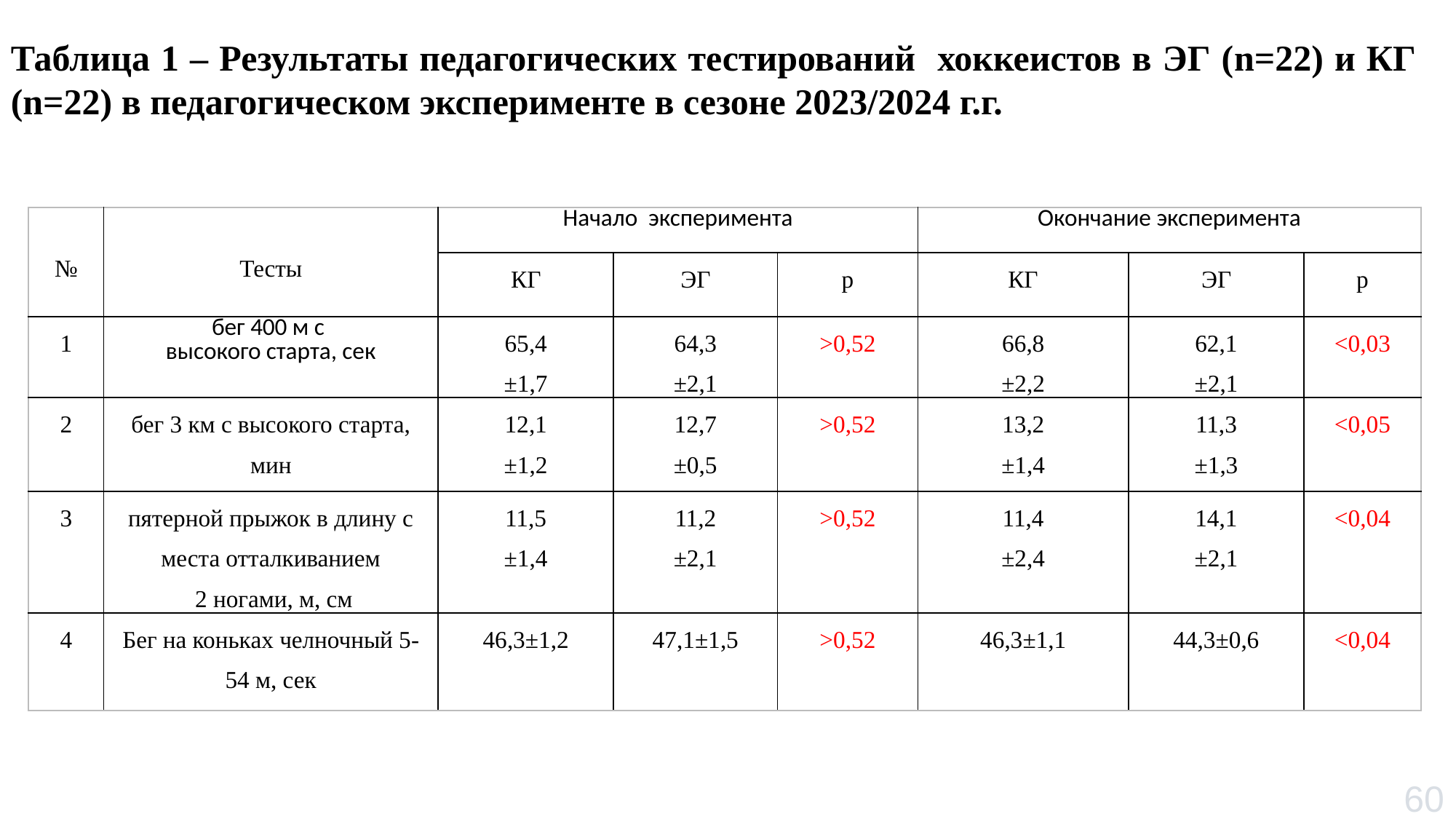

Таблица 1 – Результаты педагогических тестирований  хоккеистов в ЭГ (n=22) и КГ (n=22) в педагогическом эксперименте в сезоне 2023/2024 г.г.

| № | Тесты | Начало эксперимента |  |  | Окончание эксперимента |  |  |
| --- | --- | --- | --- | --- | --- | --- | --- |
|  |  | КГ | ЭГ | р | КГ | ЭГ | р |
| 1 | бег 400 м с высокого старта, сек | 65,4 ±1,7 | 64,3 ±2,1 | >0,52 | 66,8 ±2,2 | 62,1 ±2,1 | <0,03 |
| 2 | бег 3 км с высокого старта, мин | 12,1 ±1,2 | 12,7 ±0,5 | >0,52 | 13,2 ±1,4 | 11,3 ±1,3 | <0,05 |
| 3 | пятерной прыжок в длину с места отталкиванием 2 ногами, м, см | 11,5 ±1,4 | 11,2 ±2,1 | >0,52 | 11,4 ±2,4 | 14,1 ±2,1 | <0,04 |
| 4 | Бег на коньках челночный 5-54 м, сек | 46,3±1,2 | 47,1±1,5 | >0,52 | 46,3±1,1 | 44,3±0,6 | <0,04 |
60